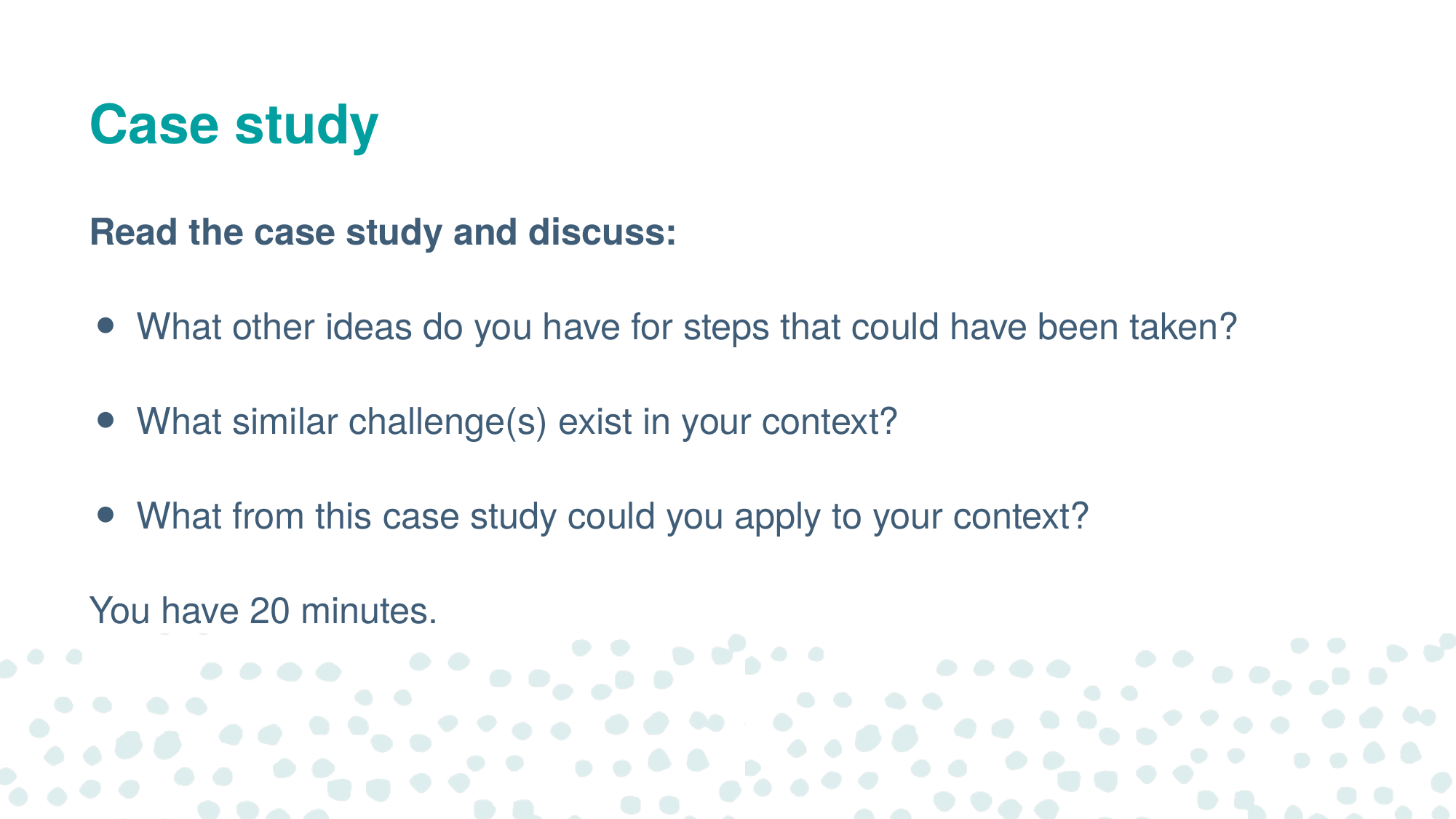

# Case study
Read the case study and discuss:

What other ideas do you have for steps that could have been taken?

What similar challenge(s) exist in your context?

What from this case study could you apply to your context?

You have 20 minutes.